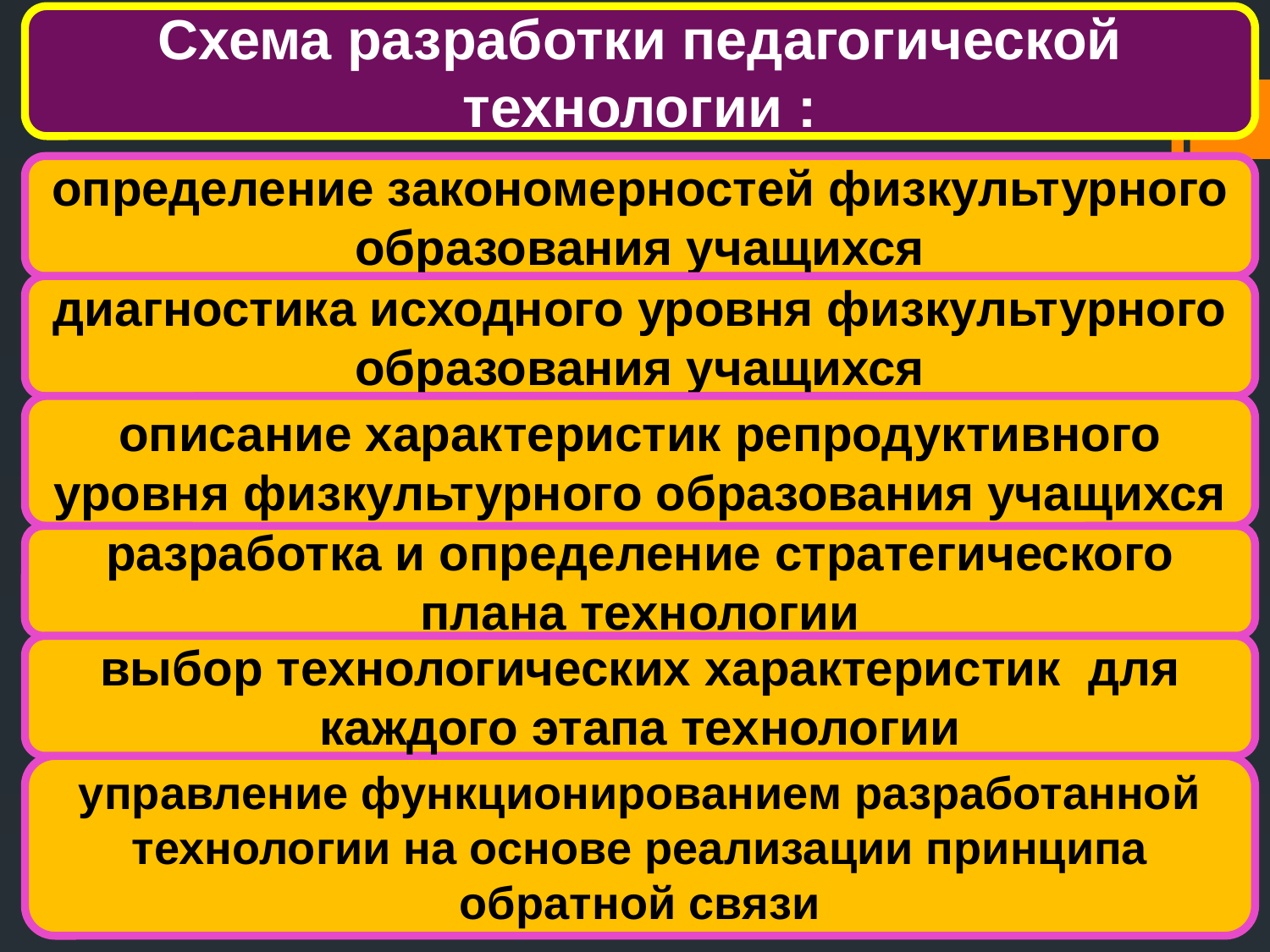

Схема разработки педагогической технологии :
определение закономерностей физкультурного образования учащихся
диагностика исходного уровня физкультурного образования учащихся
описание характеристик репродуктивного уровня физкультурного образования учащихся
разработка и определение стратегического плана технологии
выбор технологических характеристик  для каждого этапа технологии
управление функционированием разработанной технологии на основе реализации принципа обратной связи